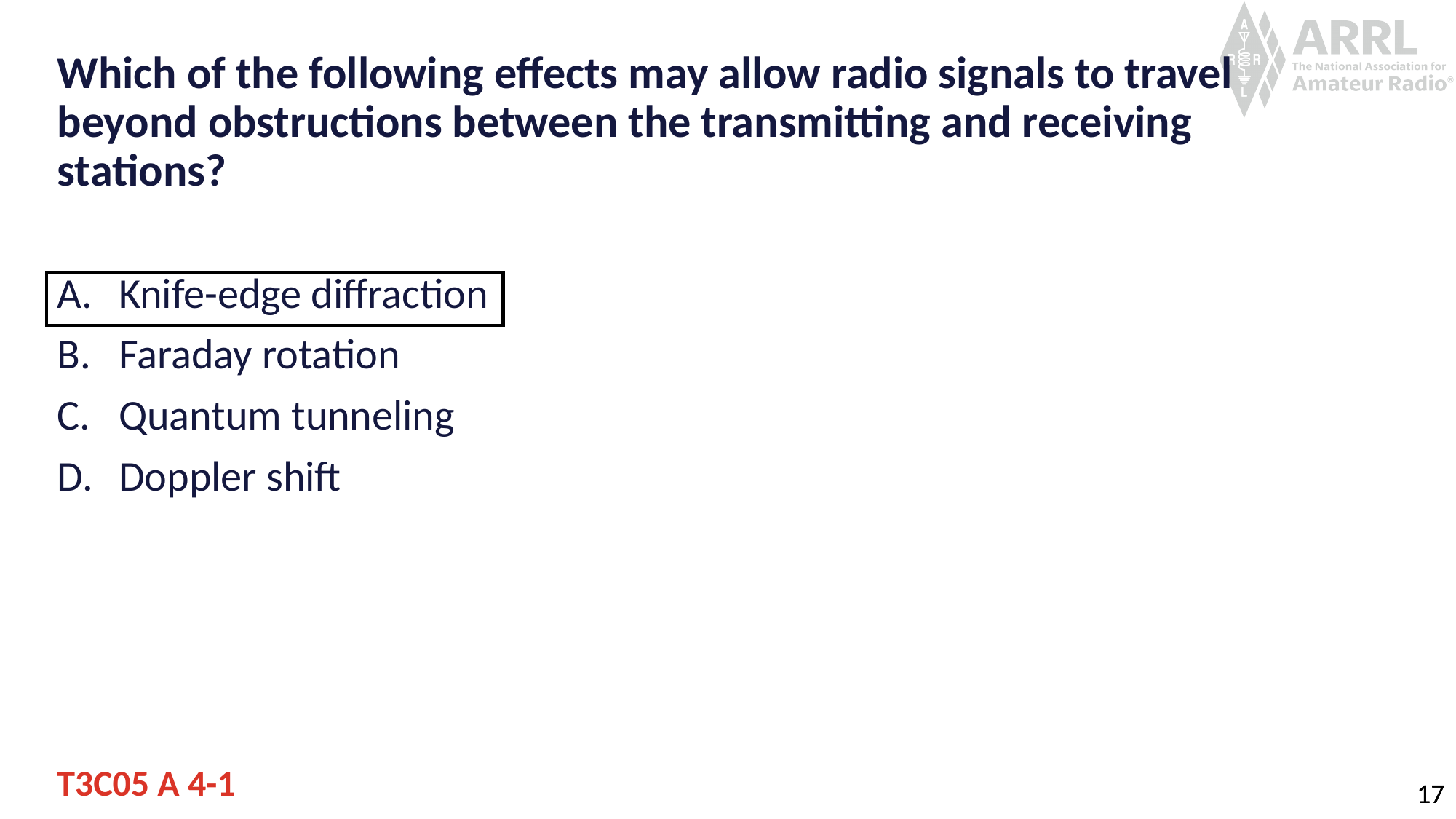

# Which of the following effects may allow radio signals to travel beyond obstructions between the transmitting and receiving stations?
Knife-edge diffraction
Faraday rotation
Quantum tunneling
Doppler shift

T3C05 A 4-1